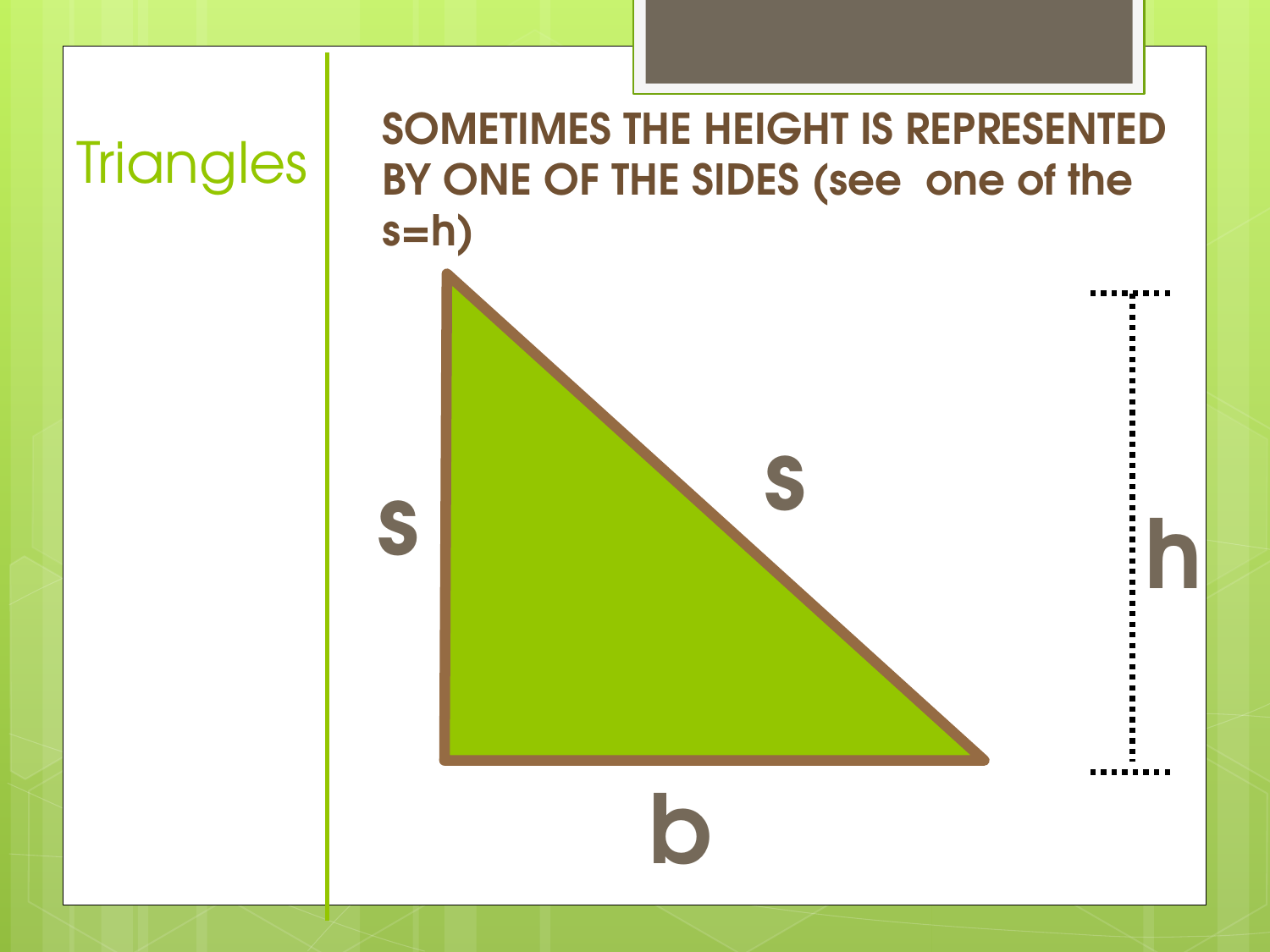

SOMETIMES THE HEIGHT IS REPRESENTED BY ONE OF THE SIDES (see  one of the s=h)

# Triangles

s
s
h
b